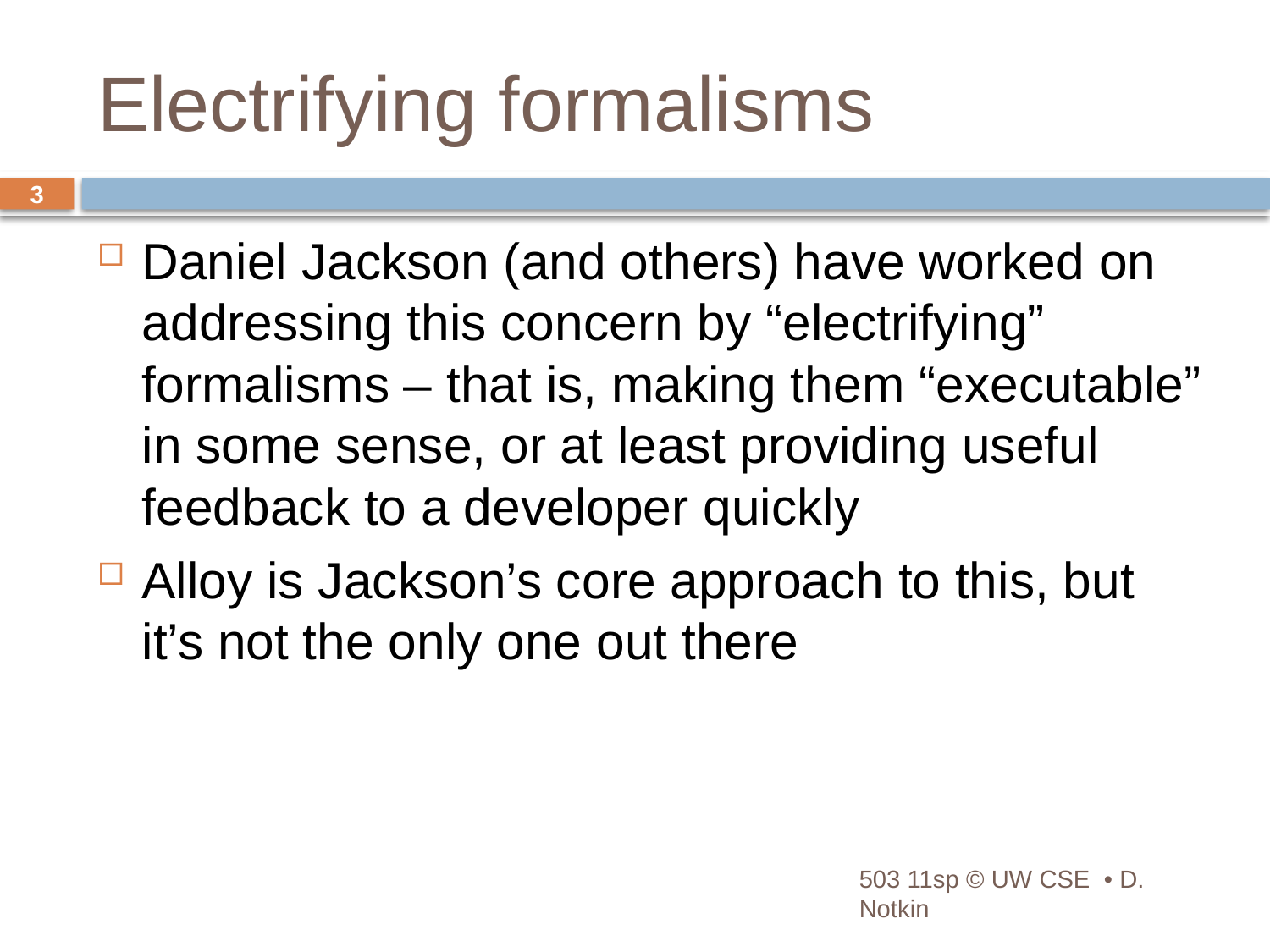

# Electrifying formalisms
3
Daniel Jackson (and others) have worked on addressing this concern by “electrifying” formalisms – that is, making them “executable” in some sense, or at least providing useful feedback to a developer quickly
Alloy is Jackson’s core approach to this, but it’s not the only one out there
503 11sp © UW CSE  • D. Notkin